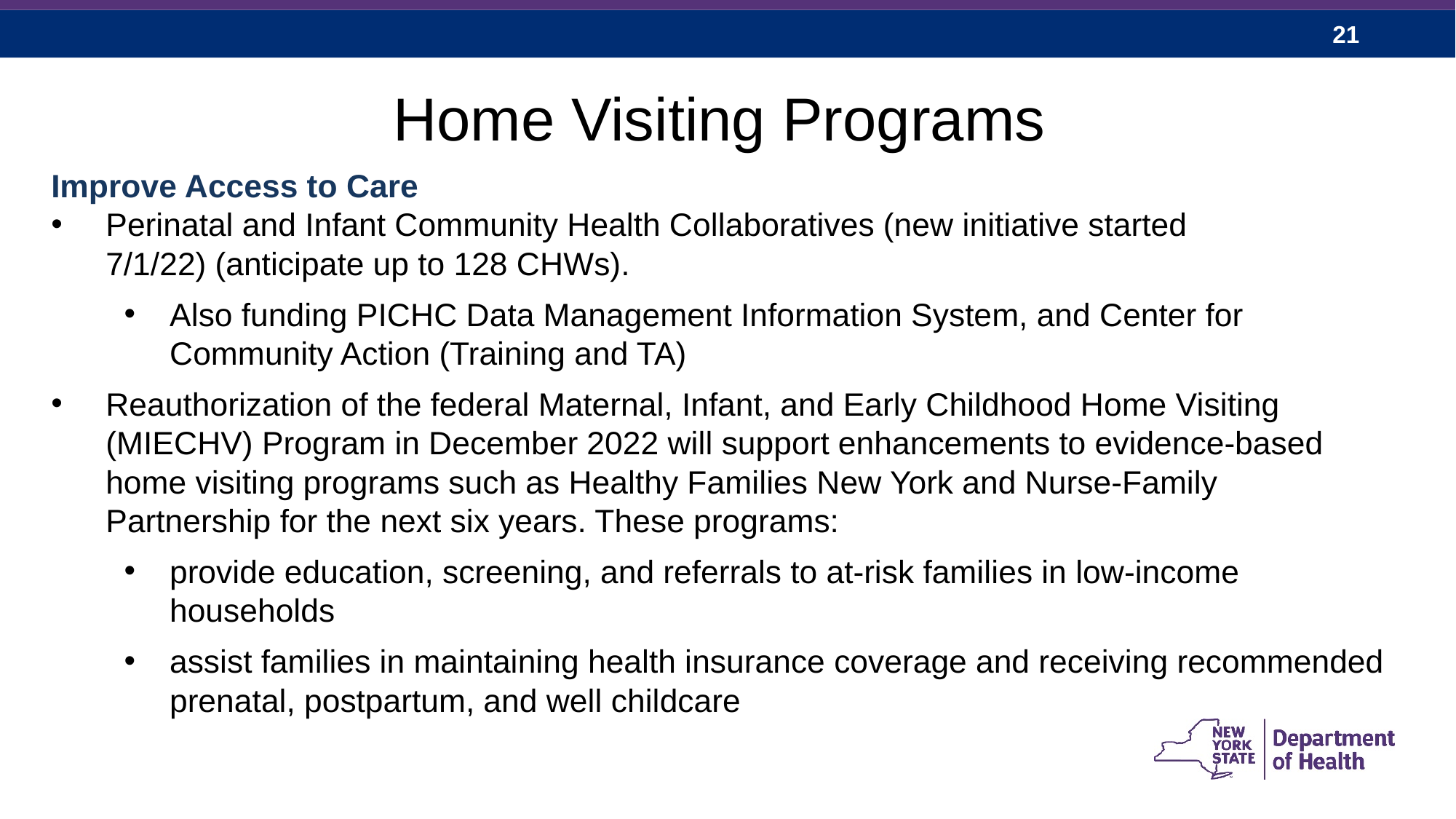

# Home Visiting Programs
Improve Access to Care
Perinatal and Infant Community Health Collaboratives (new initiative started 7/1/22) (anticipate up to 128 CHWs).
Also funding PICHC Data Management Information System, and Center for Community Action (Training and TA)
Reauthorization of the federal Maternal, Infant, and Early Childhood Home Visiting (MIECHV) Program in December 2022 will support enhancements to evidence-based home visiting programs such as Healthy Families New York and Nurse-Family Partnership for the next six years. These programs:
provide education, screening, and referrals to at-risk families in low-income households
assist families in maintaining health insurance coverage and receiving recommended prenatal, postpartum, and well childcare